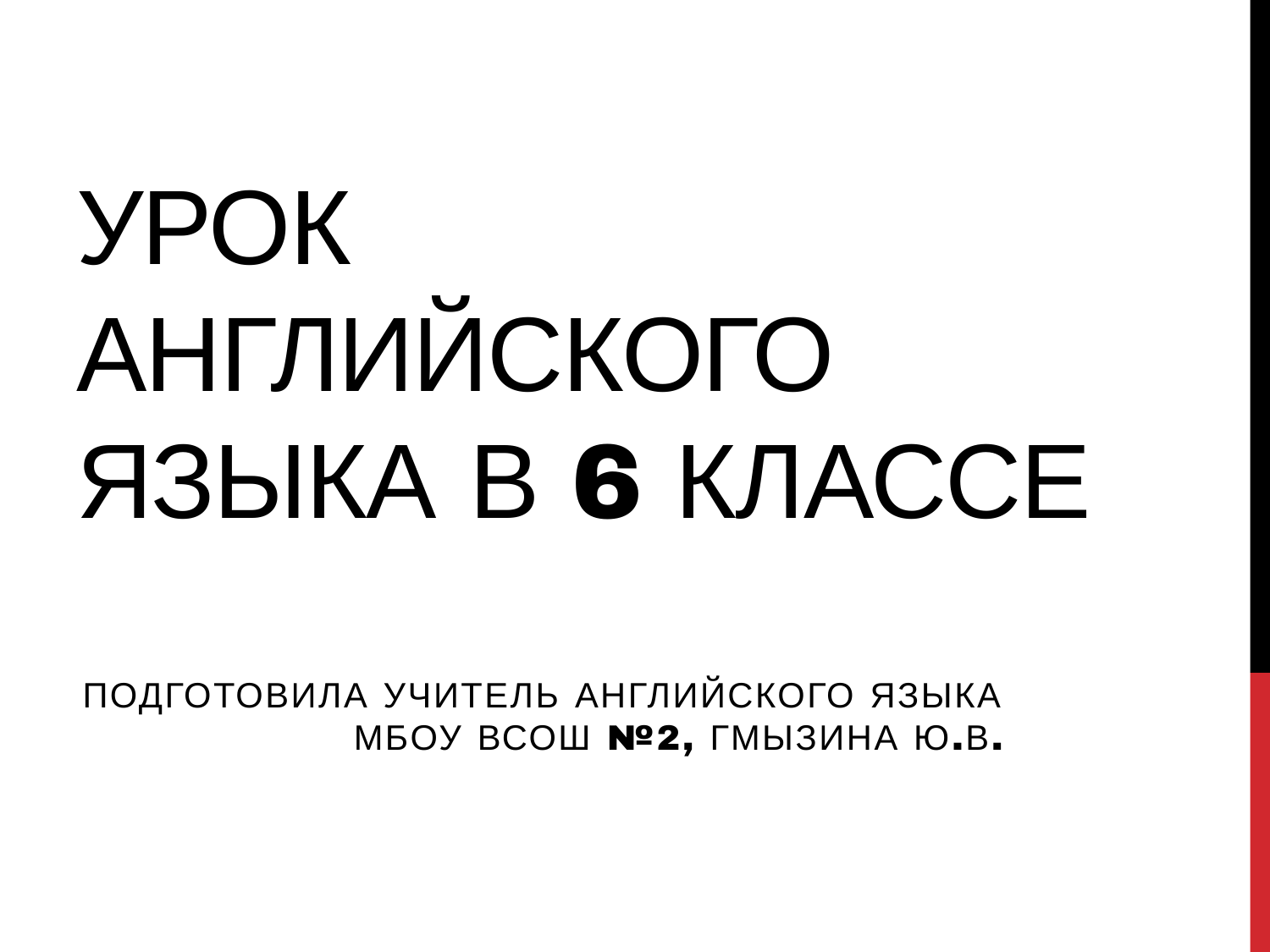

# Урок английского языка в 6 классе
Подготовила учитель английского языка МБОУ ВСОШ №2, Гмызина Ю.В.